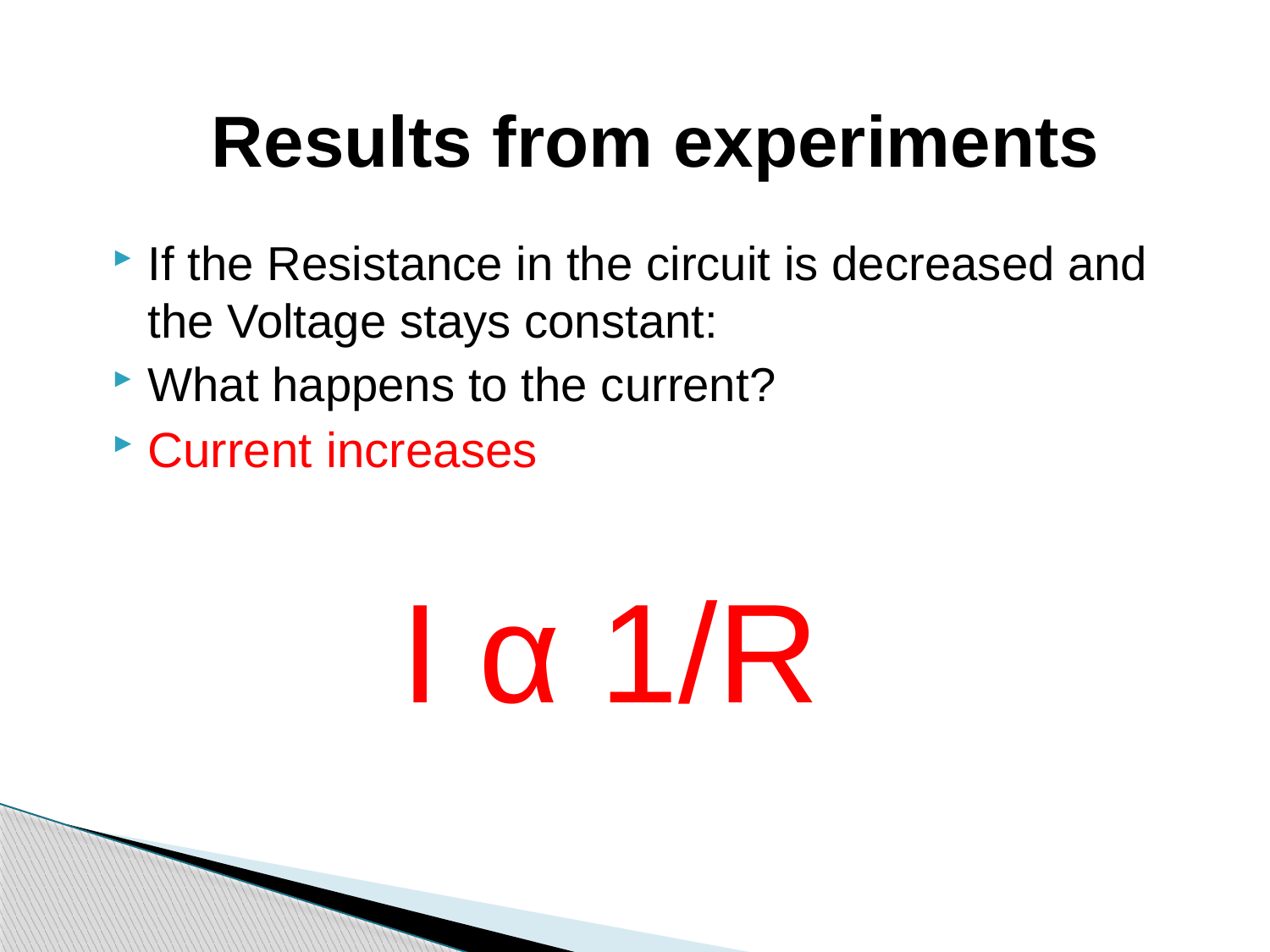

Results from experiments
If the Resistance in the circuit is decreased and the Voltage stays constant:
What happens to the current?
Current increases

I α 1/R